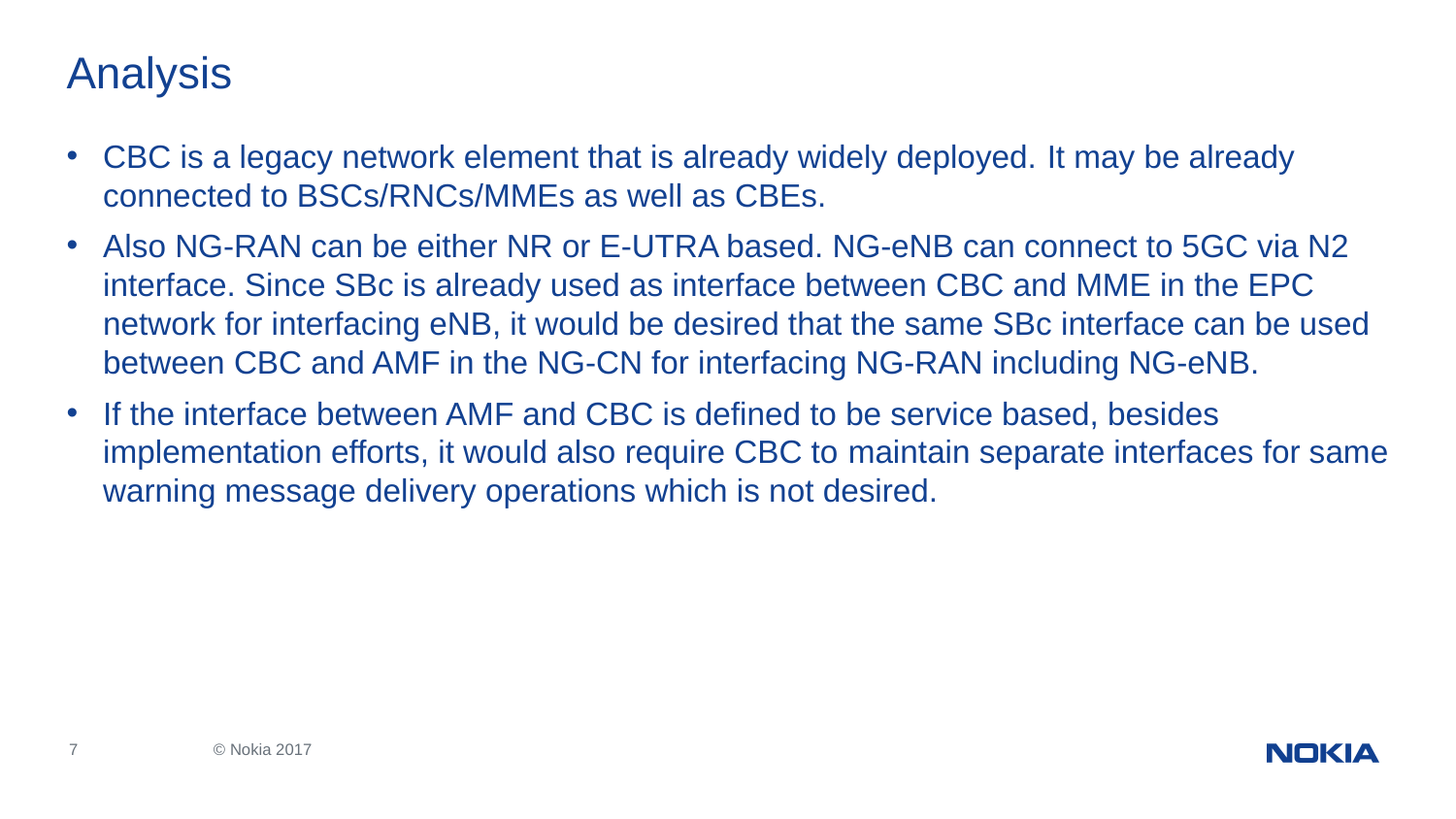

# Analysis
CBC is a legacy network element that is already widely deployed. It may be already connected to BSCs/RNCs/MMEs as well as CBEs.
Also NG-RAN can be either NR or E-UTRA based. NG-eNB can connect to 5GC via N2 interface. Since SBc is already used as interface between CBC and MME in the EPC network for interfacing eNB, it would be desired that the same SBc interface can be used between CBC and AMF in the NG-CN for interfacing NG-RAN including NG-eNB.
If the interface between AMF and CBC is defined to be service based, besides implementation efforts, it would also require CBC to maintain separate interfaces for same warning message delivery operations which is not desired.

Nokia Internal Use